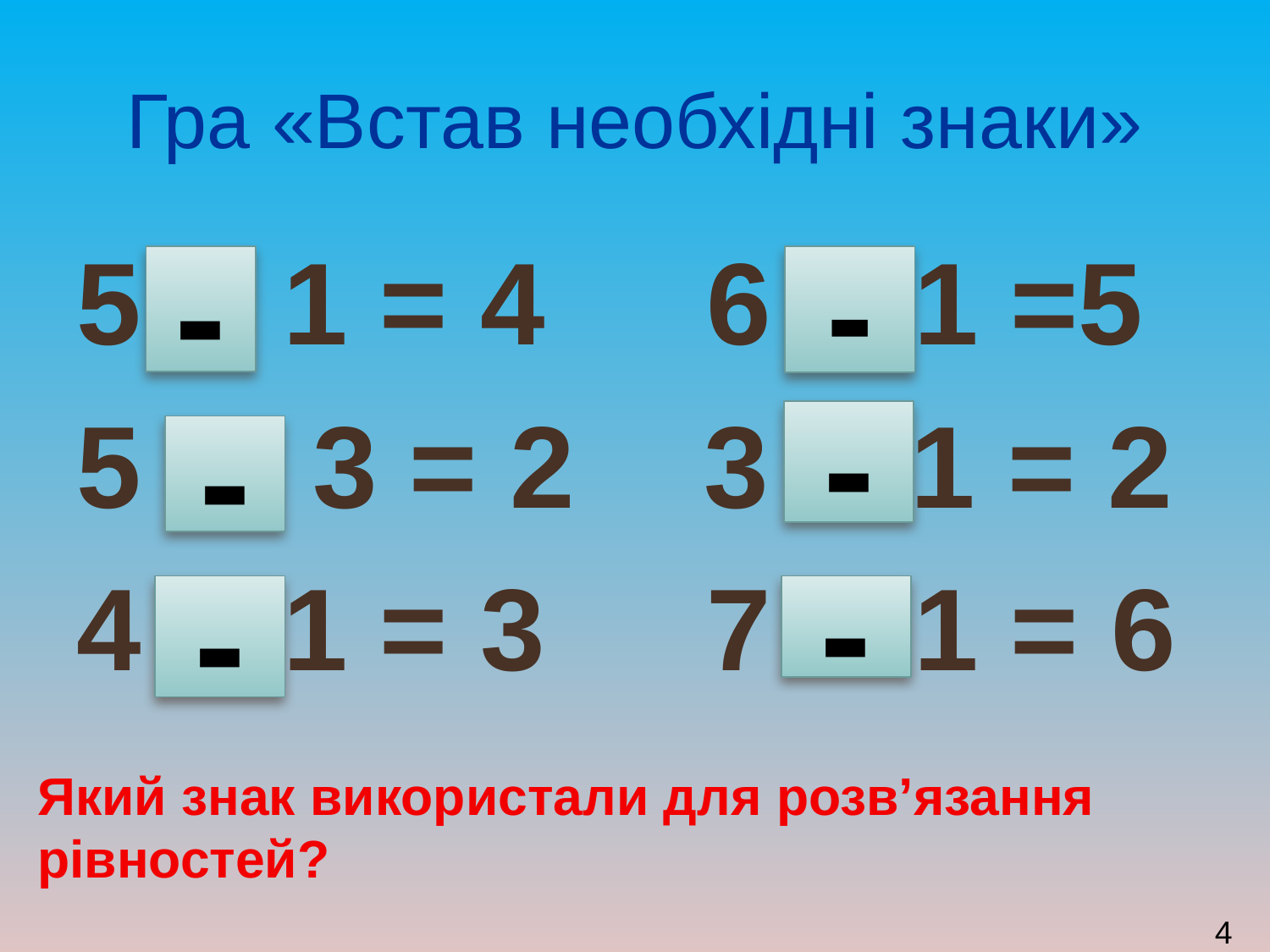

# Гра «Встав необхідні знаки»
5  * 1 = 4     6  * 1 =5
* 3 = 2    3  * 1 = 2
4  * 1 = 3     7  * 1 = 6
-
-
-
-
-
-
Який знак використали для розв’язання рівностей?
4